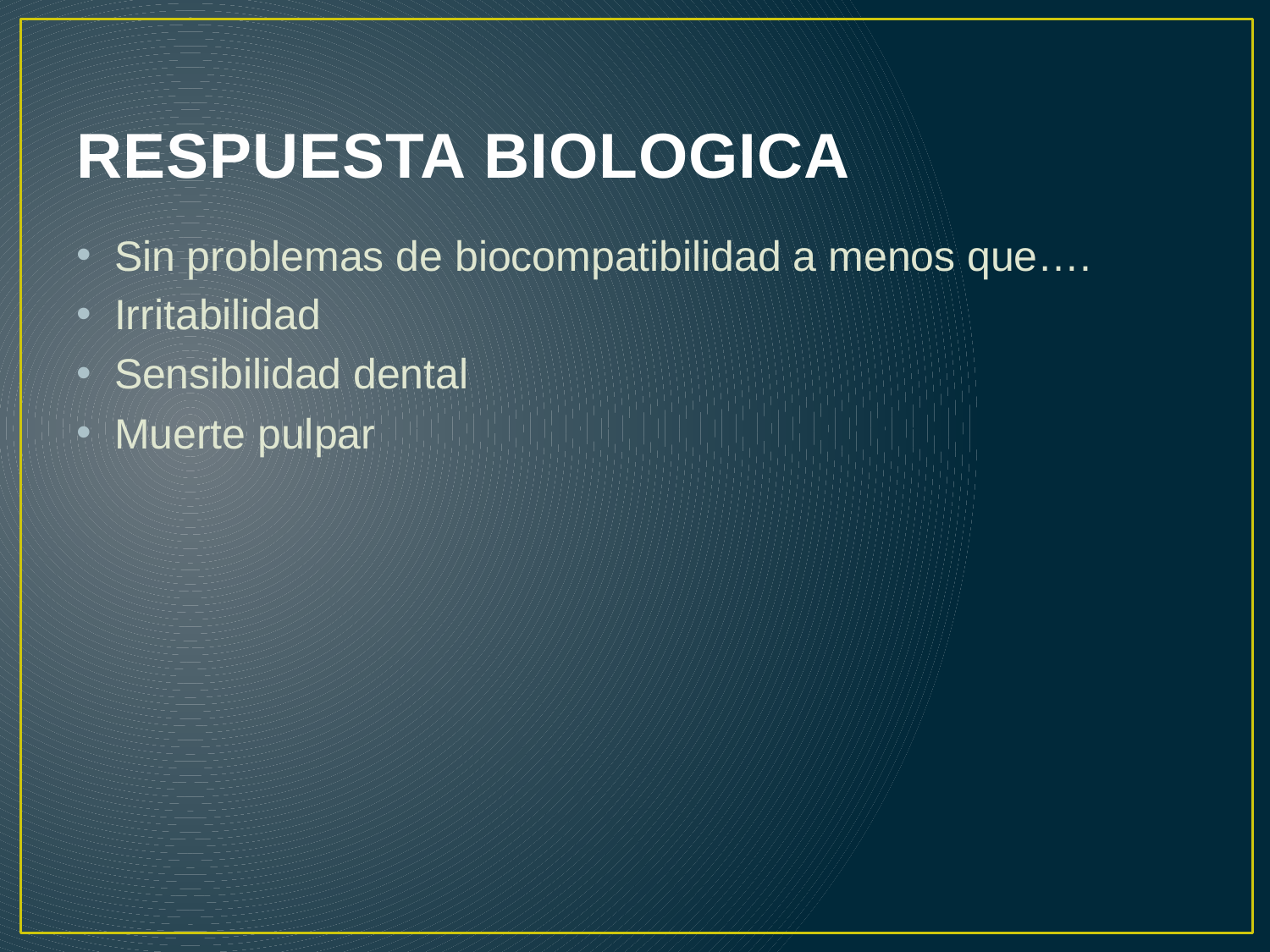

# RESPUESTA BIOLOGICA
Sin problemas de biocompatibilidad a menos que….
Irritabilidad
Sensibilidad dental
Muerte pulpar